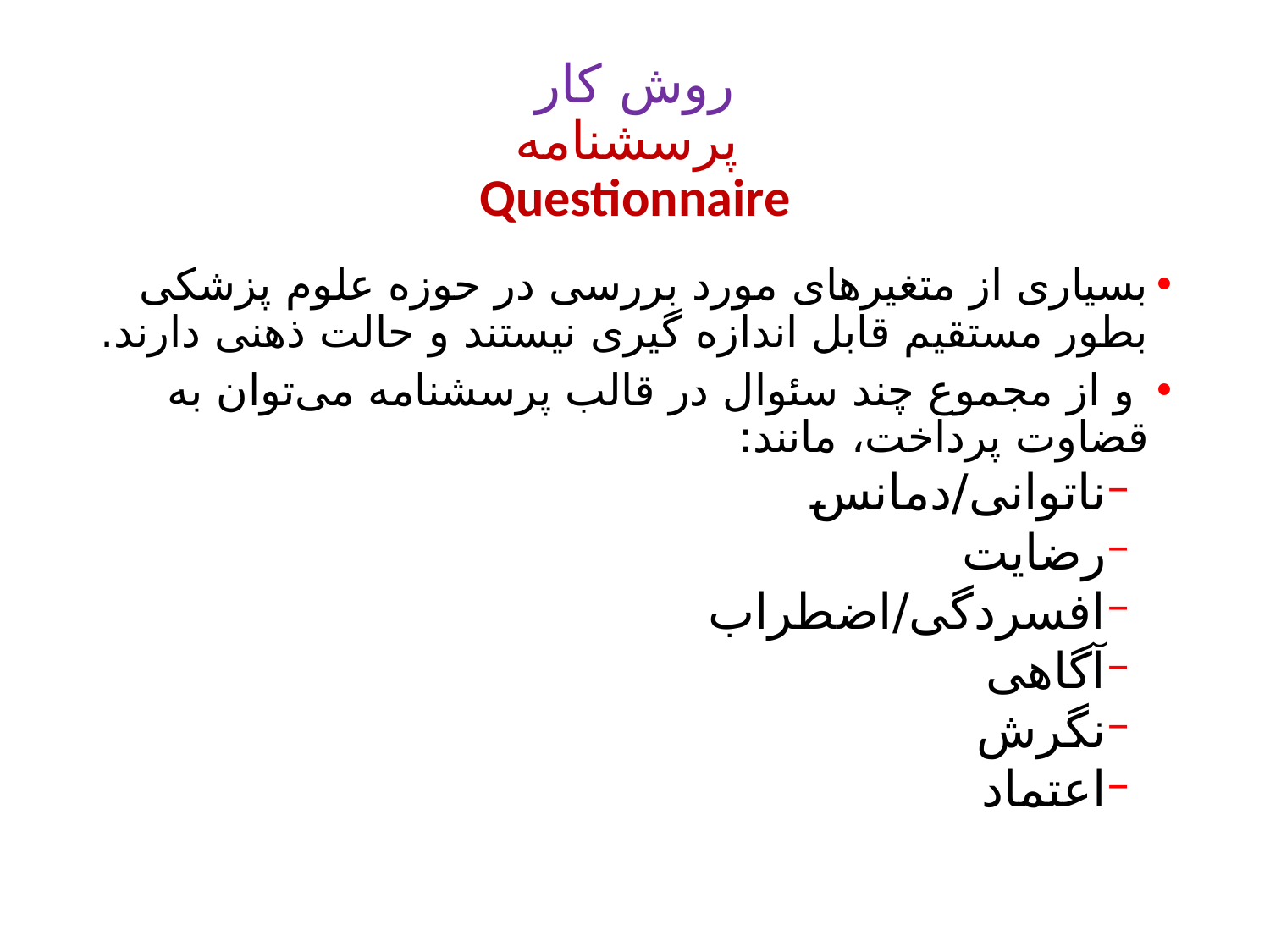

# روش کار پرسشنامه Questionnaire
بسیاری از متغیرهای مورد بررسی در حوزه علوم پزشکی بطور مستقیم قابل اندازه گیری نیستند و حالت ذهنی دارند.
 و از مجموع چند سئوال در قالب پرسشنامه می‌توان به قضاوت پرداخت، مانند:
ناتوانی/دمانس
رضایت
افسردگی/اضطراب
آگاهی
نگرش
اعتماد
22 May 2021
4